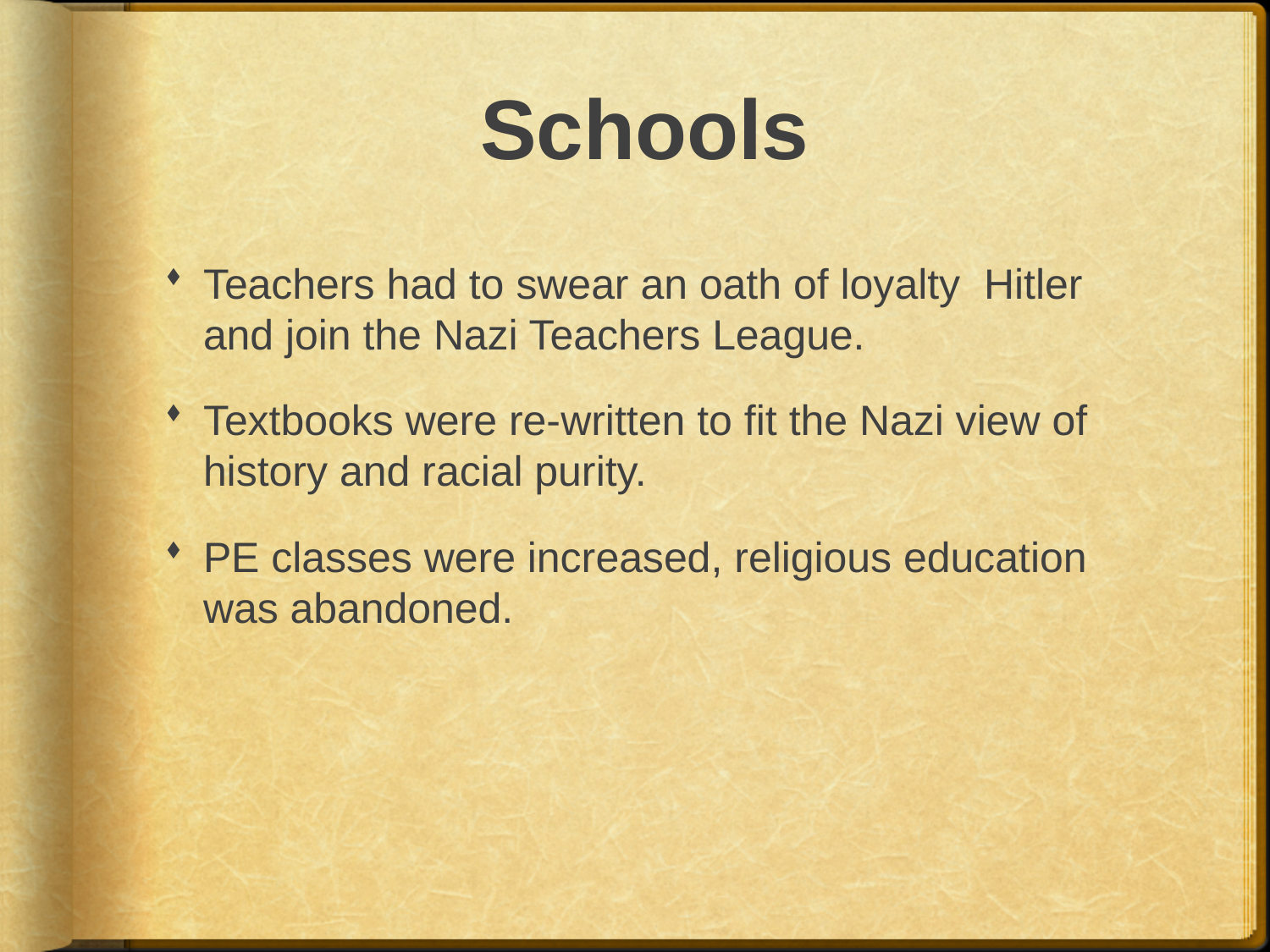

# Schools
Teachers had to swear an oath of loyalty  Hitler and join the Nazi Teachers League.
Textbooks were re-written to fit the Nazi view of history and racial purity.
PE classes were increased, religious education was abandoned.